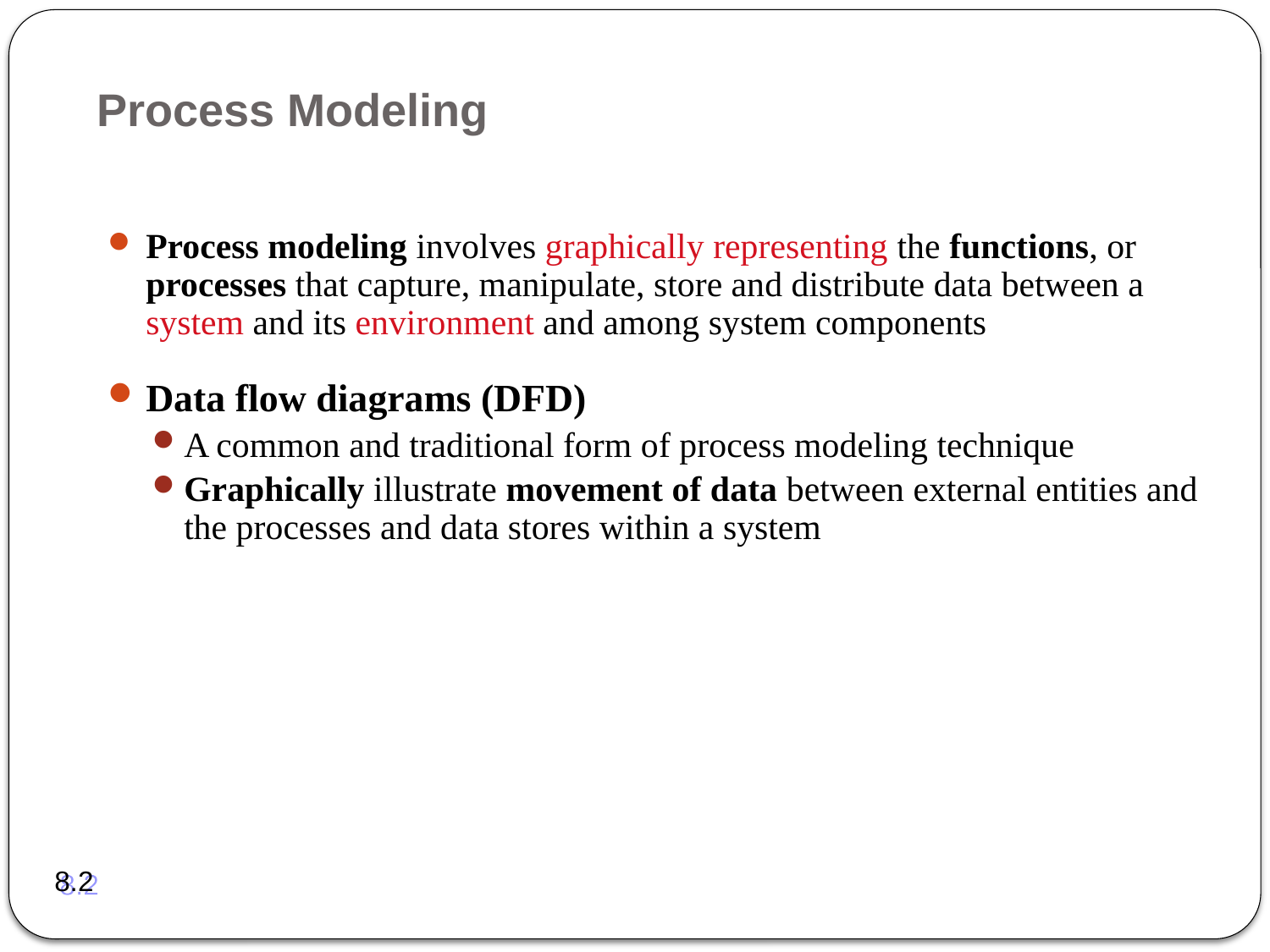

# Process Modeling
Process modeling involves graphically representing the functions, or processes that capture, manipulate, store and distribute data between a system and its environment and among system components

Data flow diagrams (DFD)
A common and traditional form of process modeling technique
Graphically illustrate movement of data between external entities and the processes and data stores within a system

8.2